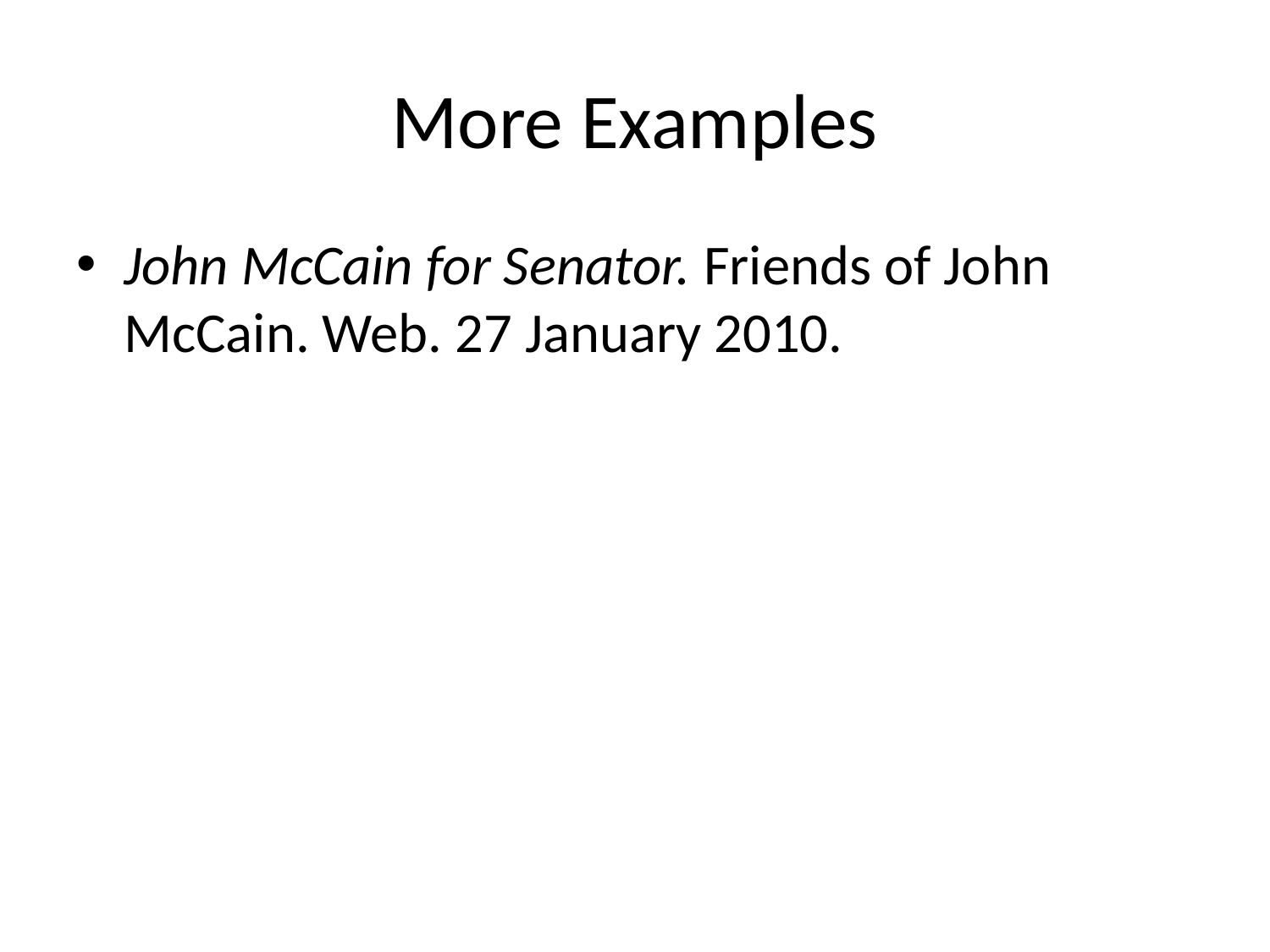

# More Examples
John McCain for Senator. Friends of John 	McCain. Web. 27 January 2010.